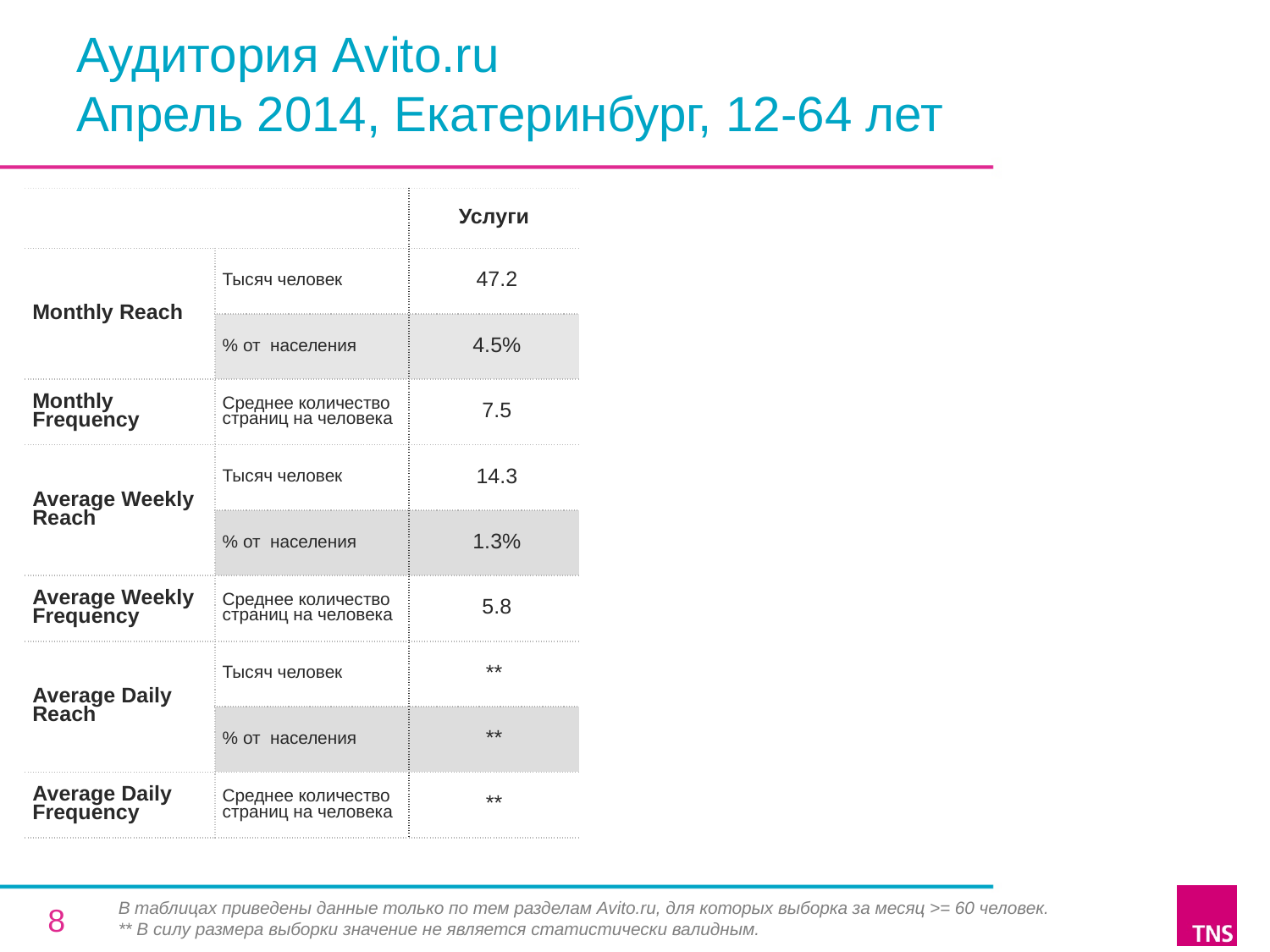

# Аудитория Avito.ru Апрель 2014, Екатеринбург, 12-64 лет
|  |  | Услуги |
| --- | --- | --- |
| Monthly Reach | Тысяч человек | 47.2 |
|  | % от населения | 4.5% |
| Monthly Frequency | Среднее количество страниц на человека | 7.5 |
| Average Weekly Reach | Тысяч человек | 14.3 |
|  | % от населения | 1.3% |
| Average Weekly Frequency | Среднее количество страниц на человека | 5.8 |
| Average Daily Reach | Тысяч человек | \*\* |
|  | % от населения | \*\* |
| Average Daily Frequency | Среднее количество страниц на человека | \*\* |
В таблицах приведены данные только по тем разделам Avito.ru, для которых выборка за месяц >= 60 человек.
** В силу размера выборки значение не является статистически валидным.
8